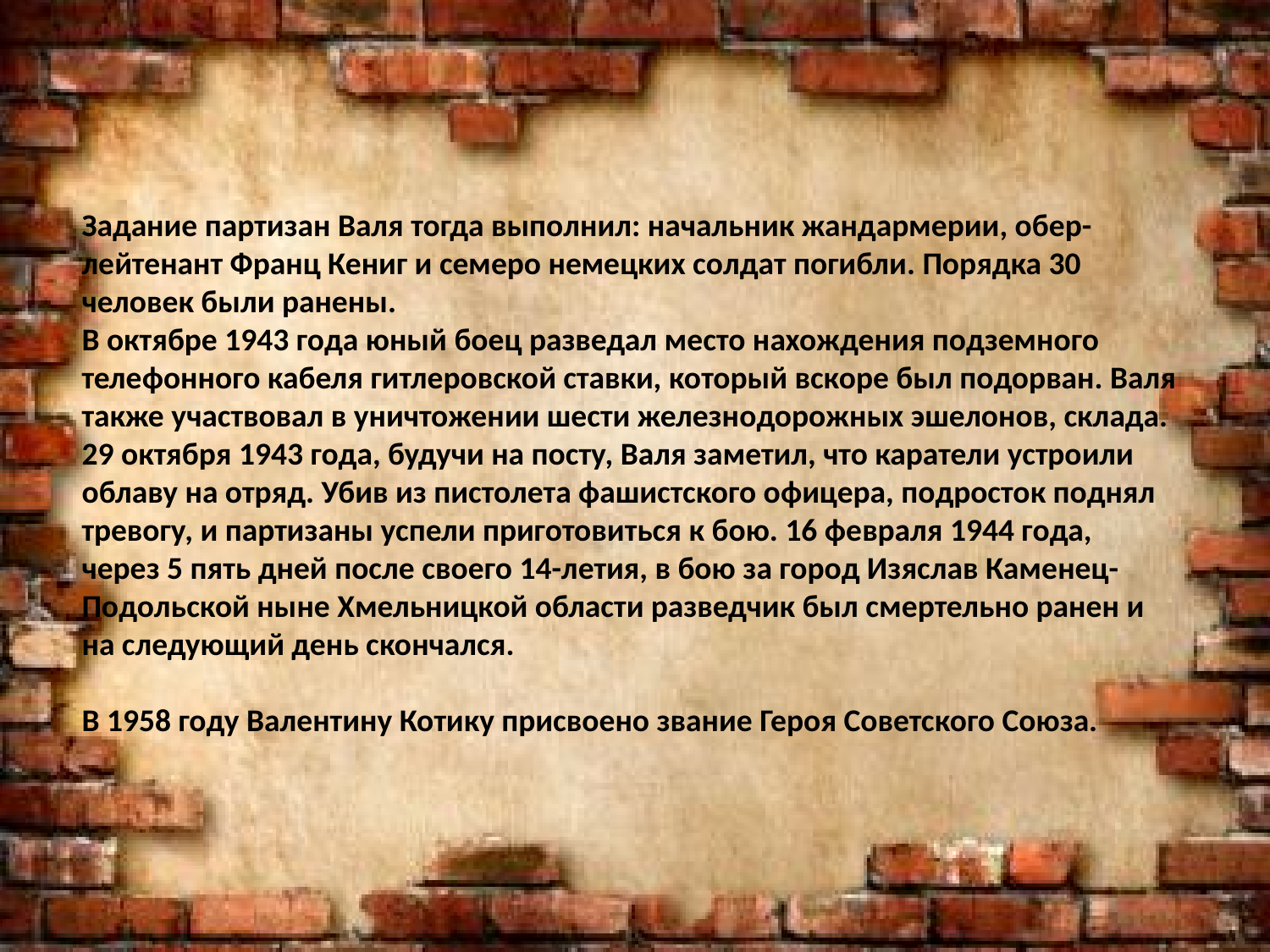

Задание партизан Валя тогда выполнил: начальник жандармерии, обер-лейтенант Франц Кениг и семеро немецких солдат погибли. Порядка 30 человек были ранены.
В октябре 1943 года юный боец разведал место нахождения подземного телефонного кабеля гитлеровской ставки, который вскоре был подорван. Валя также участвовал в уничтожении шести железнодорожных эшелонов, склада.
29 октября 1943 года, будучи на посту, Валя заметил, что каратели устроили облаву на отряд. Убив из пистолета фашистского офицера, подросток поднял тревогу, и партизаны успели приготовиться к бою. 16 февраля 1944 года, через 5 пять дней после своего 14-летия, в бою за город Изяслав Каменец-Подольской ныне Хмельницкой области разведчик был смертельно ранен и на следующий день скончался.

В 1958 году Валентину Котику присвоено звание Героя Советского Союза.